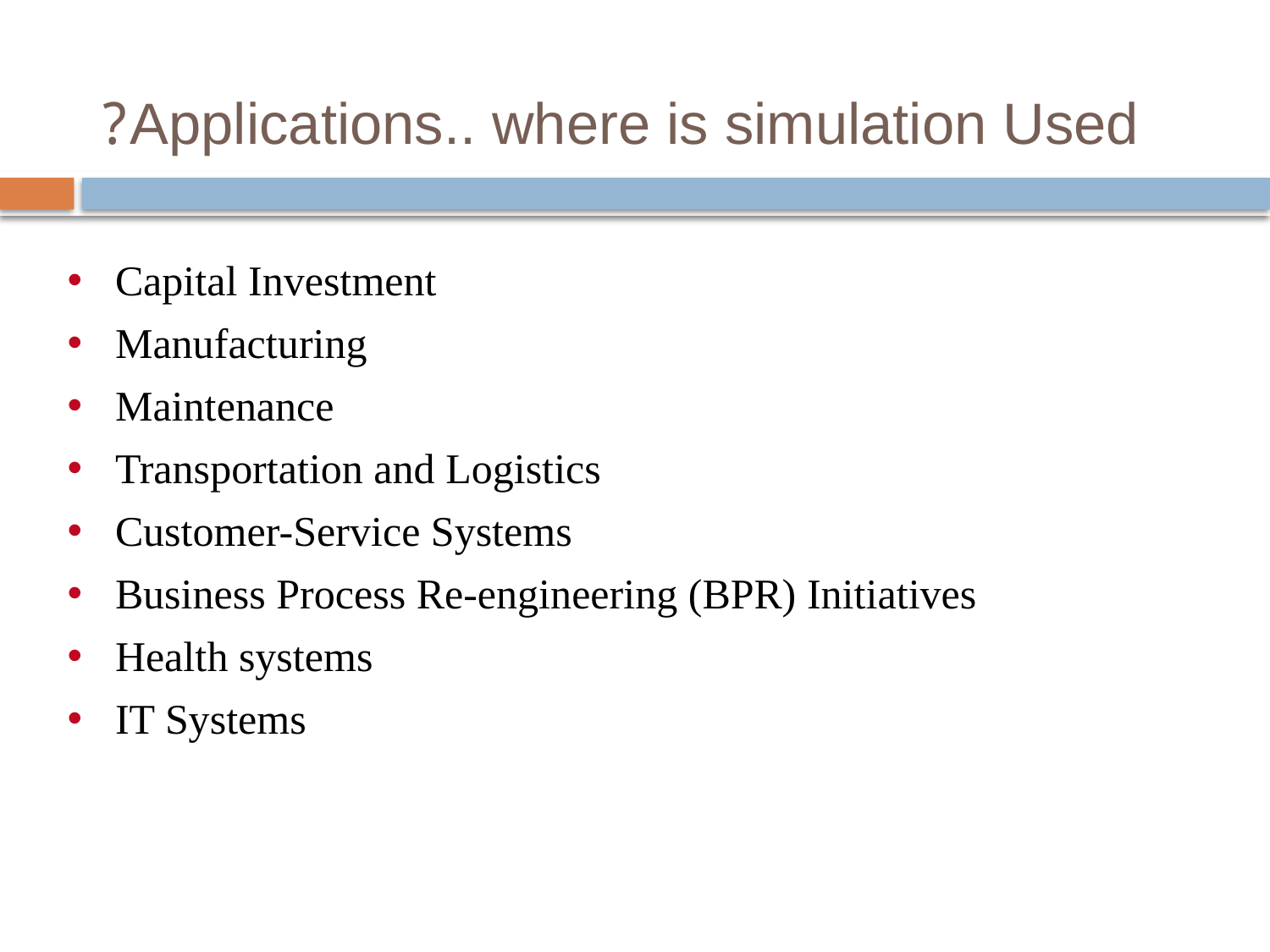

# Applications.. where is simulation Used?
Capital Investment
Manufacturing
Maintenance
Transportation and Logistics
Customer-Service Systems
Business Process Re-engineering (BPR) Initiatives
Health systems
IT Systems